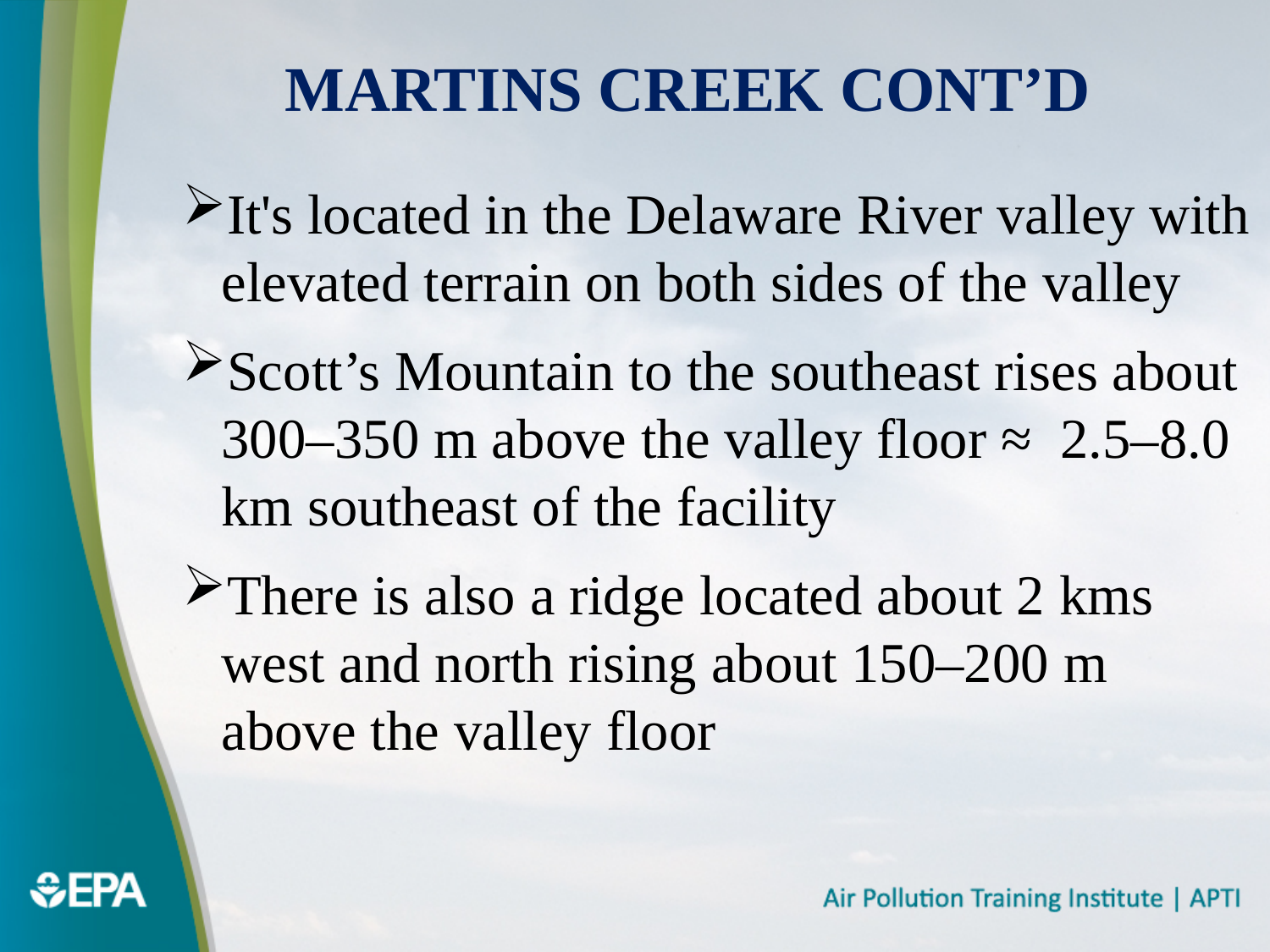

# Martins Creek Cont’d
It's located in the Delaware River valley with elevated terrain on both sides of the valley
Scott’s Mountain to the southeast rises about 300–350 m above the valley floor ≈  2.5–8.0 km southeast of the facility
There is also a ridge located about 2 kms west and north rising about 150–200 m above the valley floor